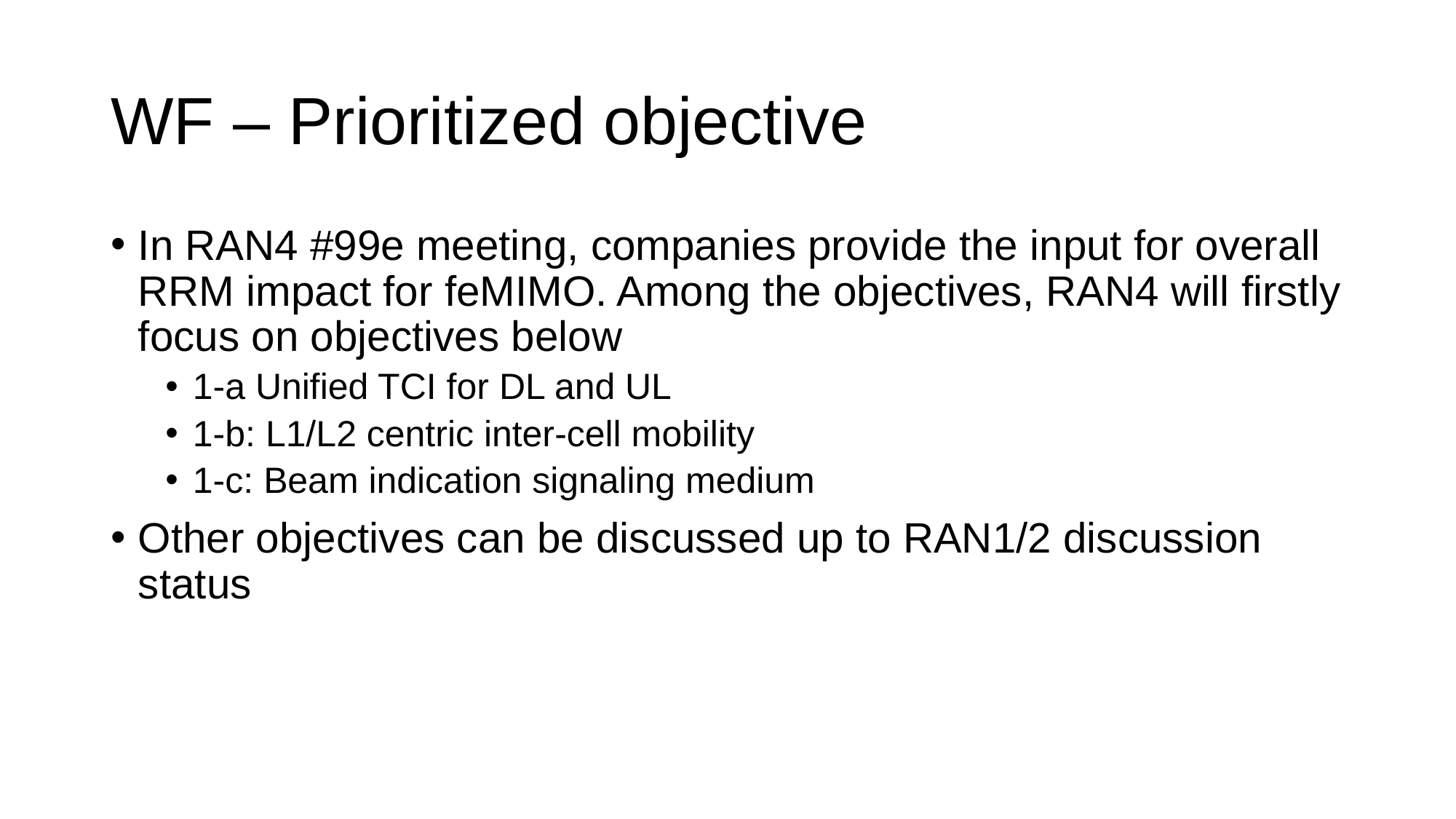

# WF – Prioritized objective
In RAN4 #99e meeting, companies provide the input for overall RRM impact for feMIMO. Among the objectives, RAN4 will firstly focus on objectives below
1-a Unified TCI for DL and UL
1-b: L1/L2 centric inter-cell mobility
1-c: Beam indication signaling medium
Other objectives can be discussed up to RAN1/2 discussion status